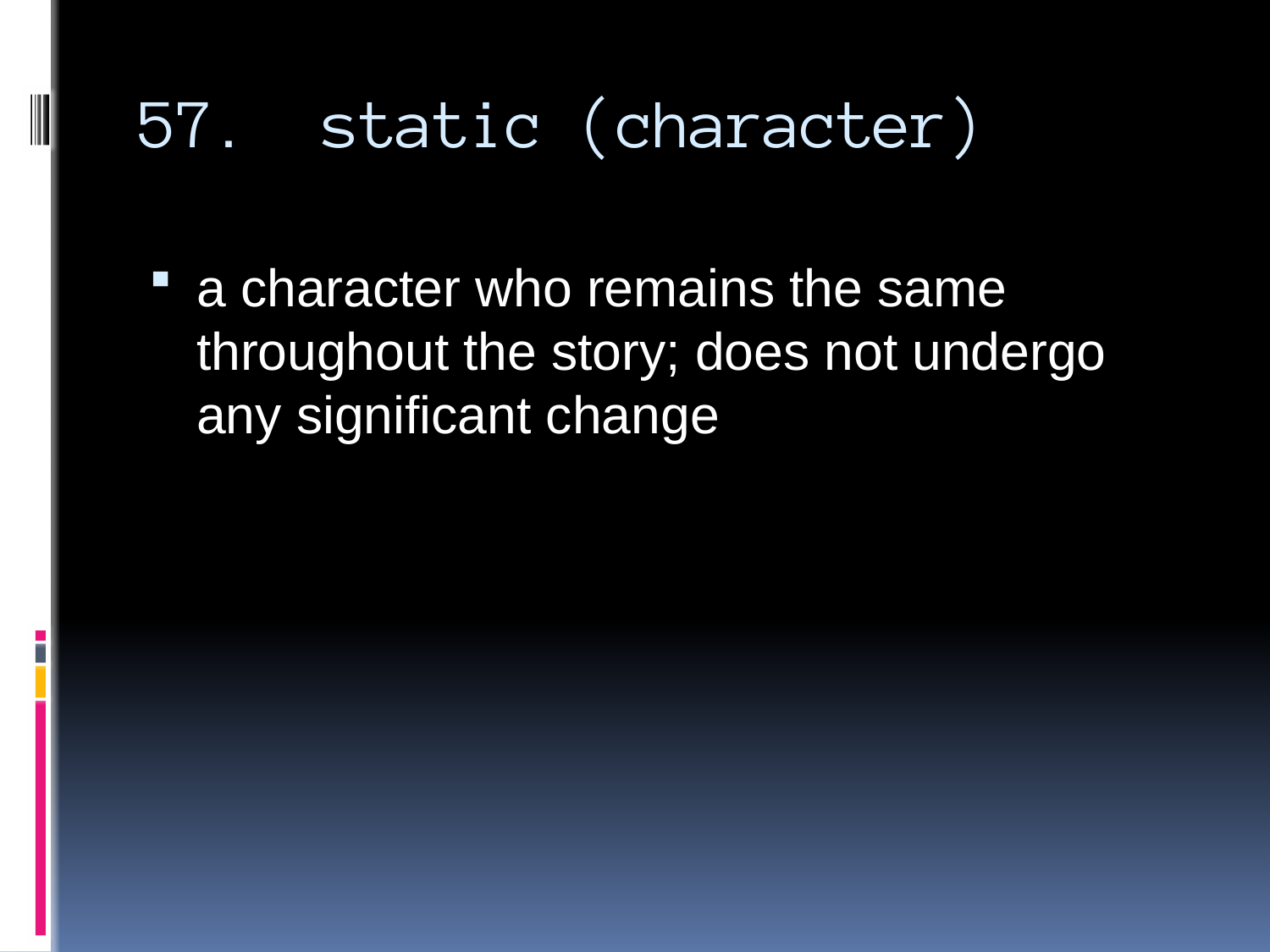

# 57.  static (character)
a character who remains the same throughout the story; does not undergo any significant change